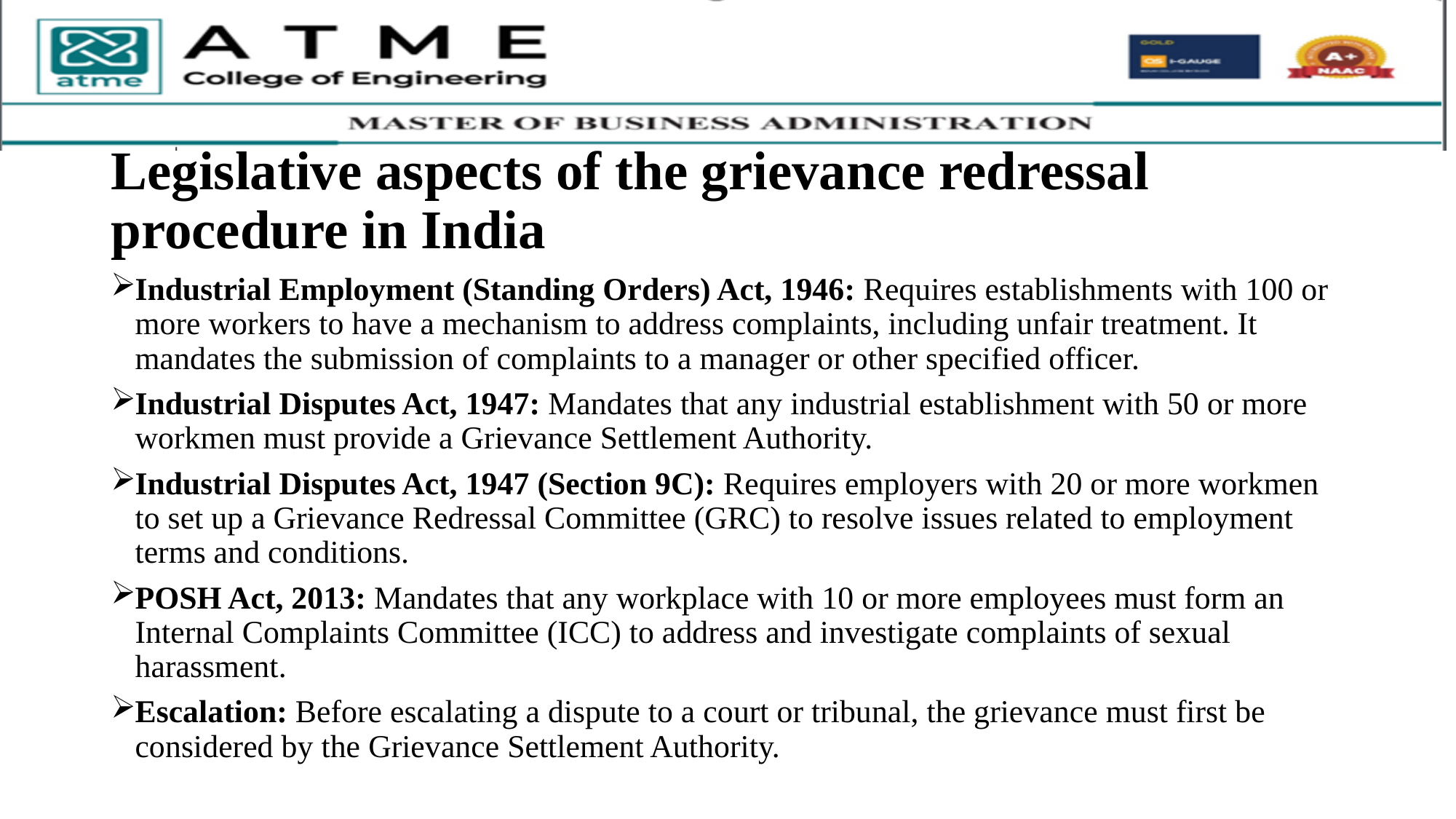

# Legislative aspects of the grievance redressal procedure in India
Industrial Employment (Standing Orders) Act, 1946: Requires establishments with 100 or more workers to have a mechanism to address complaints, including unfair treatment. It mandates the submission of complaints to a manager or other specified officer.
Industrial Disputes Act, 1947: Mandates that any industrial establishment with 50 or more workmen must provide a Grievance Settlement Authority.
Industrial Disputes Act, 1947 (Section 9C): Requires employers with 20 or more workmen to set up a Grievance Redressal Committee (GRC) to resolve issues related to employment terms and conditions.
POSH Act, 2013: Mandates that any workplace with 10 or more employees must form an Internal Complaints Committee (ICC) to address and investigate complaints of sexual harassment.
Escalation: Before escalating a dispute to a court or tribunal, the grievance must first be considered by the Grievance Settlement Authority.